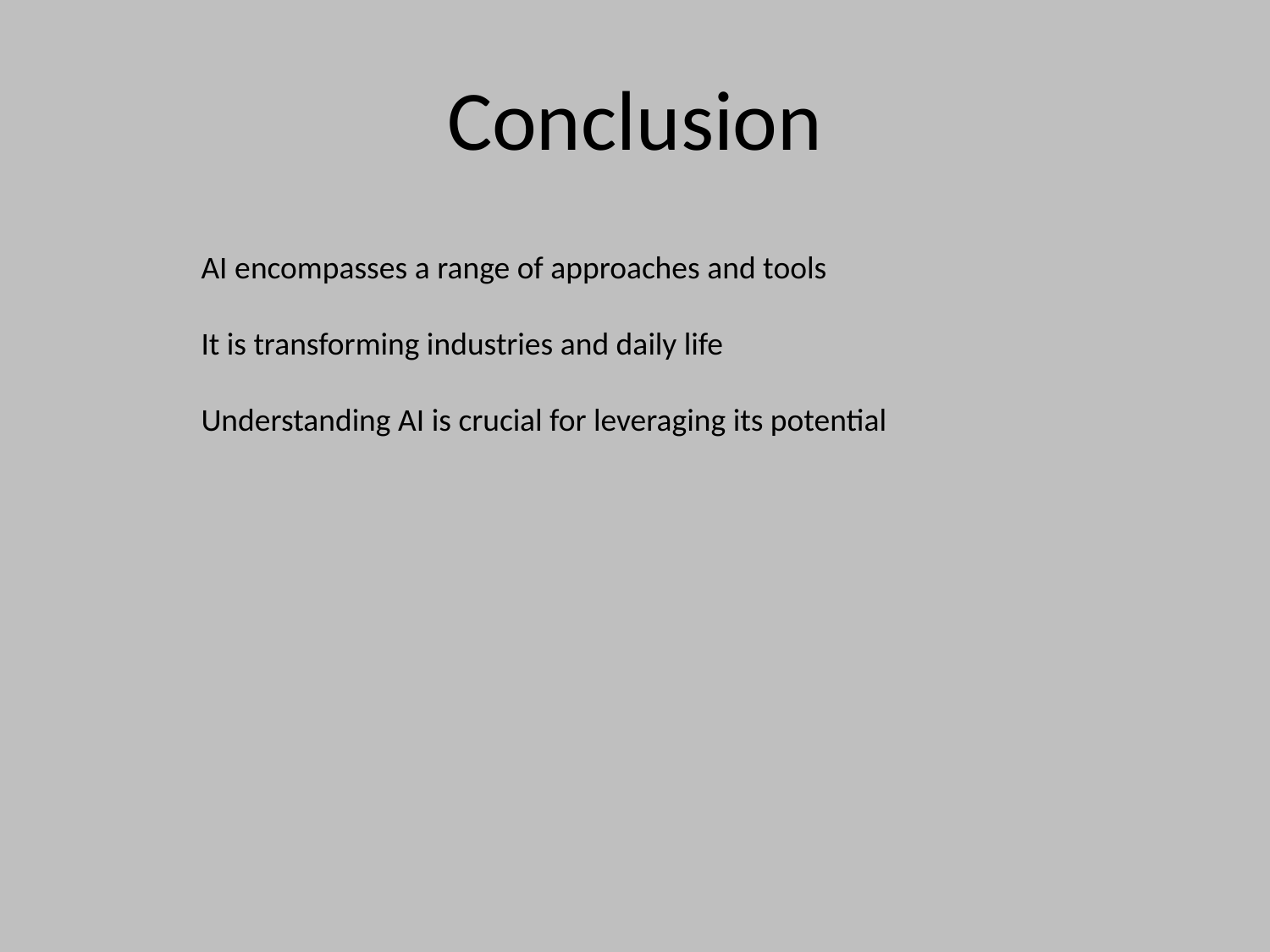

Conclusion
AI encompasses a range of approaches and tools

It is transforming industries and daily life

Understanding AI is crucial for leveraging its potential